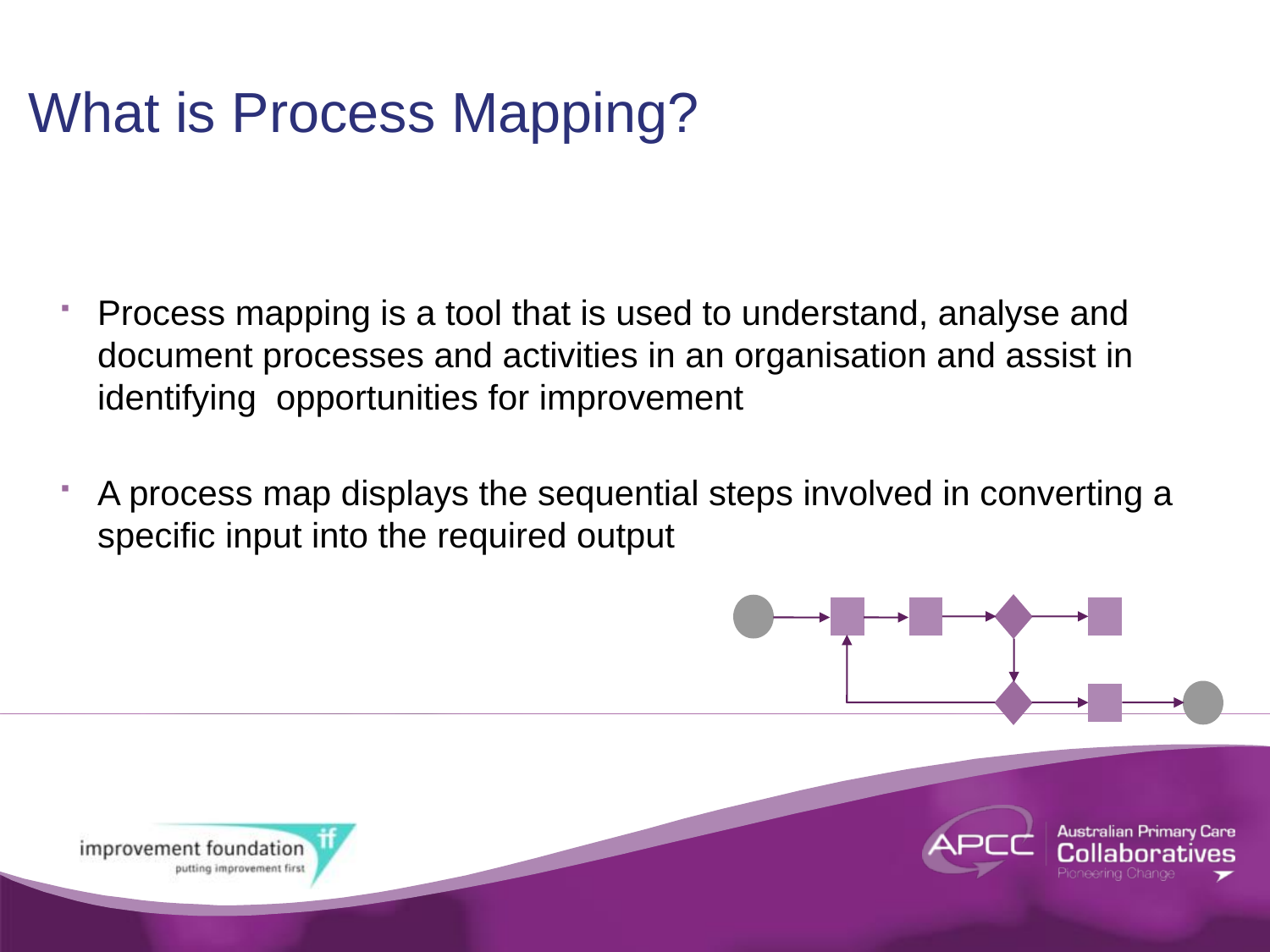

What is Process Mapping?
Process mapping is a tool that is used to understand, analyse and document processes and activities in an organisation and assist in identifying  opportunities for improvement

A process map displays the sequential steps involved in converting a specific input into the required output